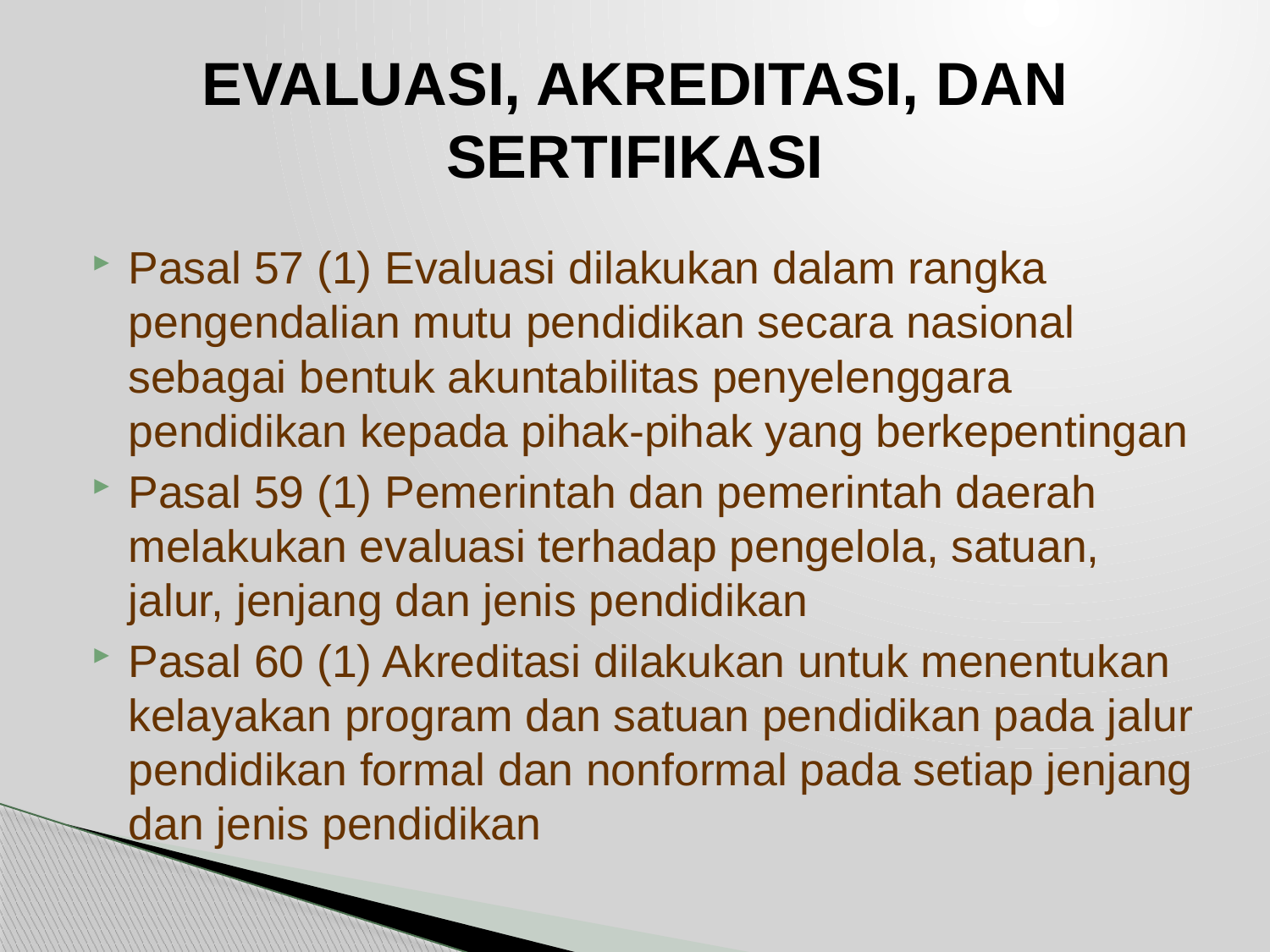

# EVALUASI, AKREDITASI, DAN SERTIFIKASI
Pasal 57 (1) Evaluasi dilakukan dalam rangka pengendalian mutu pendidikan secara nasional sebagai bentuk akuntabilitas penyelenggara pendidikan kepada pihak-pihak yang berkepentingan
Pasal 59 (1) Pemerintah dan pemerintah daerah melakukan evaluasi terhadap pengelola, satuan, jalur, jenjang dan jenis pendidikan
Pasal 60 (1) Akreditasi dilakukan untuk menentukan kelayakan program dan satuan pendidikan pada jalur pendidikan formal dan nonformal pada setiap jenjang dan jenis pendidikan